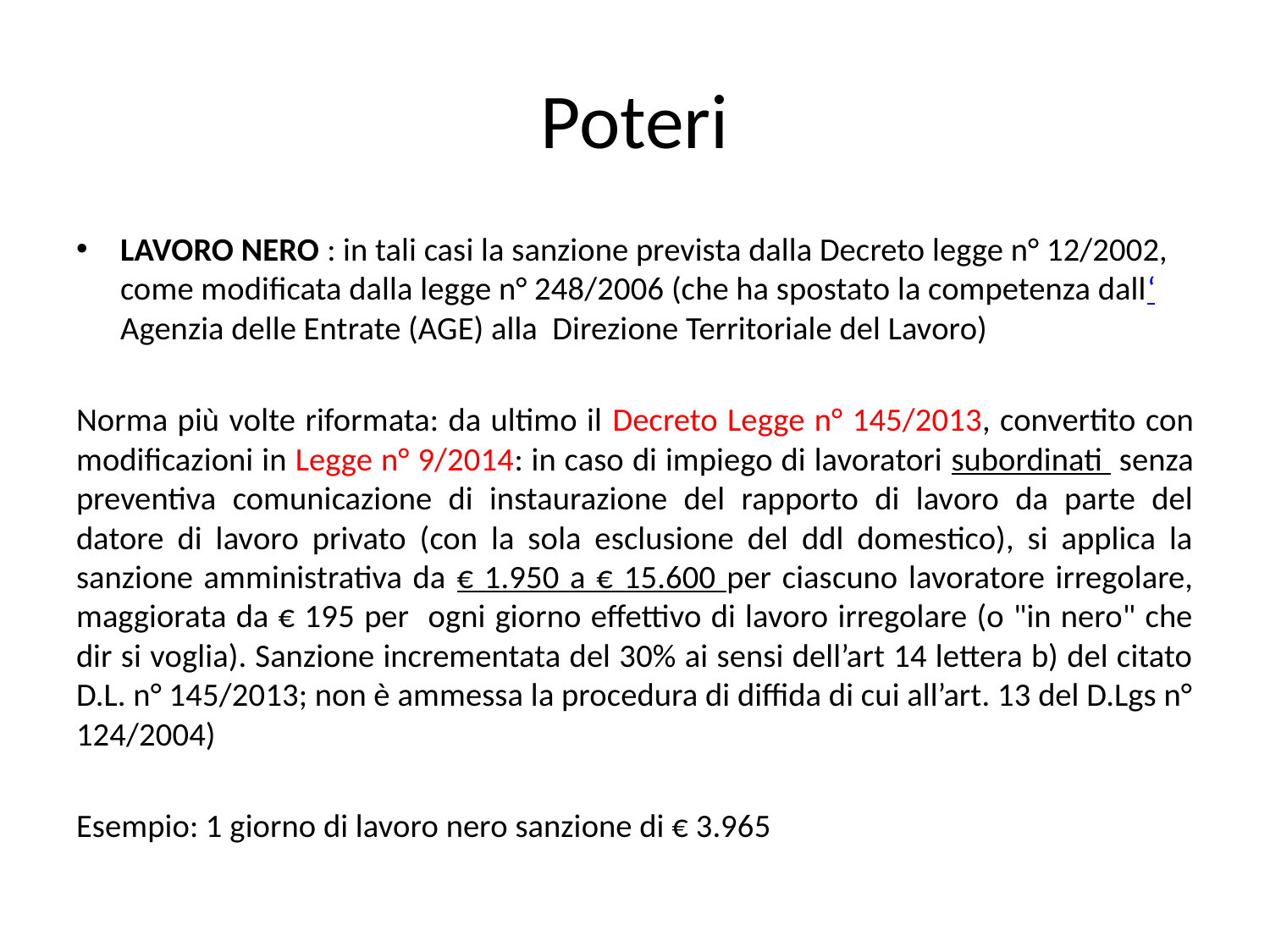

# Poteri
LAVORO NERO : in tali casi la sanzione prevista dalla Decreto legge n° 12/2002, come modificata dalla legge n° 248/2006 (che ha spostato la competenza dall‘Agenzia delle Entrate (AGE) alla  Direzione Territoriale del Lavoro)

Norma più volte riformata: da ultimo il Decreto Legge n° 145/2013, convertito con modificazioni in Legge n° 9/2014: in caso di impiego di lavoratori subordinati  senza preventiva comunicazione di instaurazione del rapporto di lavoro da parte del datore di lavoro privato (con la sola esclusione del ddl domestico), si applica la sanzione amministrativa da € 1.950 a € 15.600 per ciascuno lavoratore irregolare, maggiorata da € 195 per  ogni giorno effettivo di lavoro irregolare (o "in nero" che dir si voglia). Sanzione incrementata del 30% ai sensi dell’art 14 lettera b) del citato D.L. n° 145/2013; non è ammessa la procedura di diffida di cui all’art. 13 del D.Lgs n° 124/2004)

Esempio: 1 giorno di lavoro nero sanzione di € 3.965